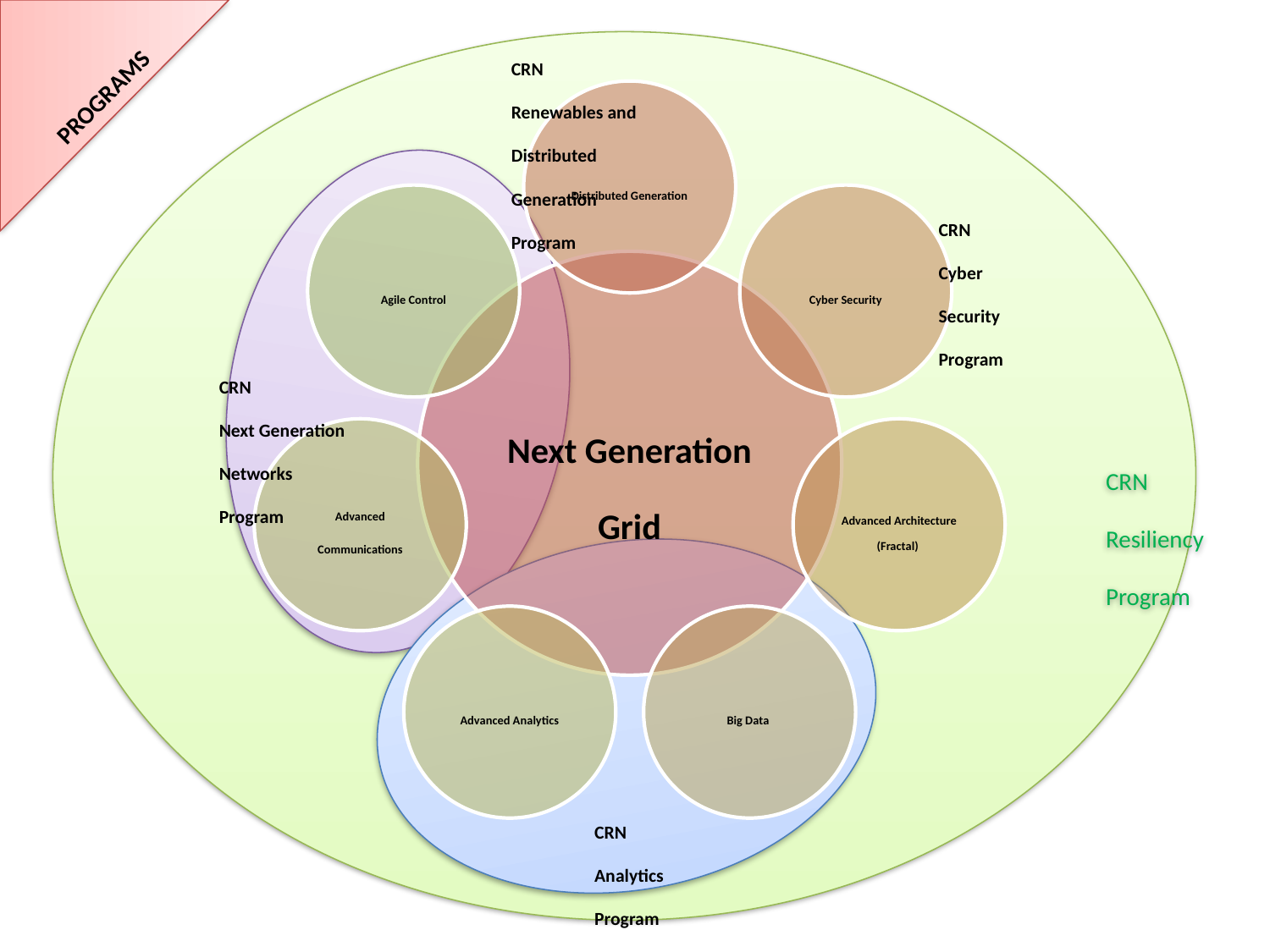

CRN
Renewables and
Distributed
Generation
Program

PROGRAMS
Next Generation Grid
Distributed Generation
Cyber Security
Advanced Architecture (Fractal)
Big Data
Advanced Analytics
Advanced
Communications
Agile Control

CRN
Cyber
Security
Program
CRN
Next Generation
Networks
Program
CRN
Resiliency
Program

CRN
Analytics
Program